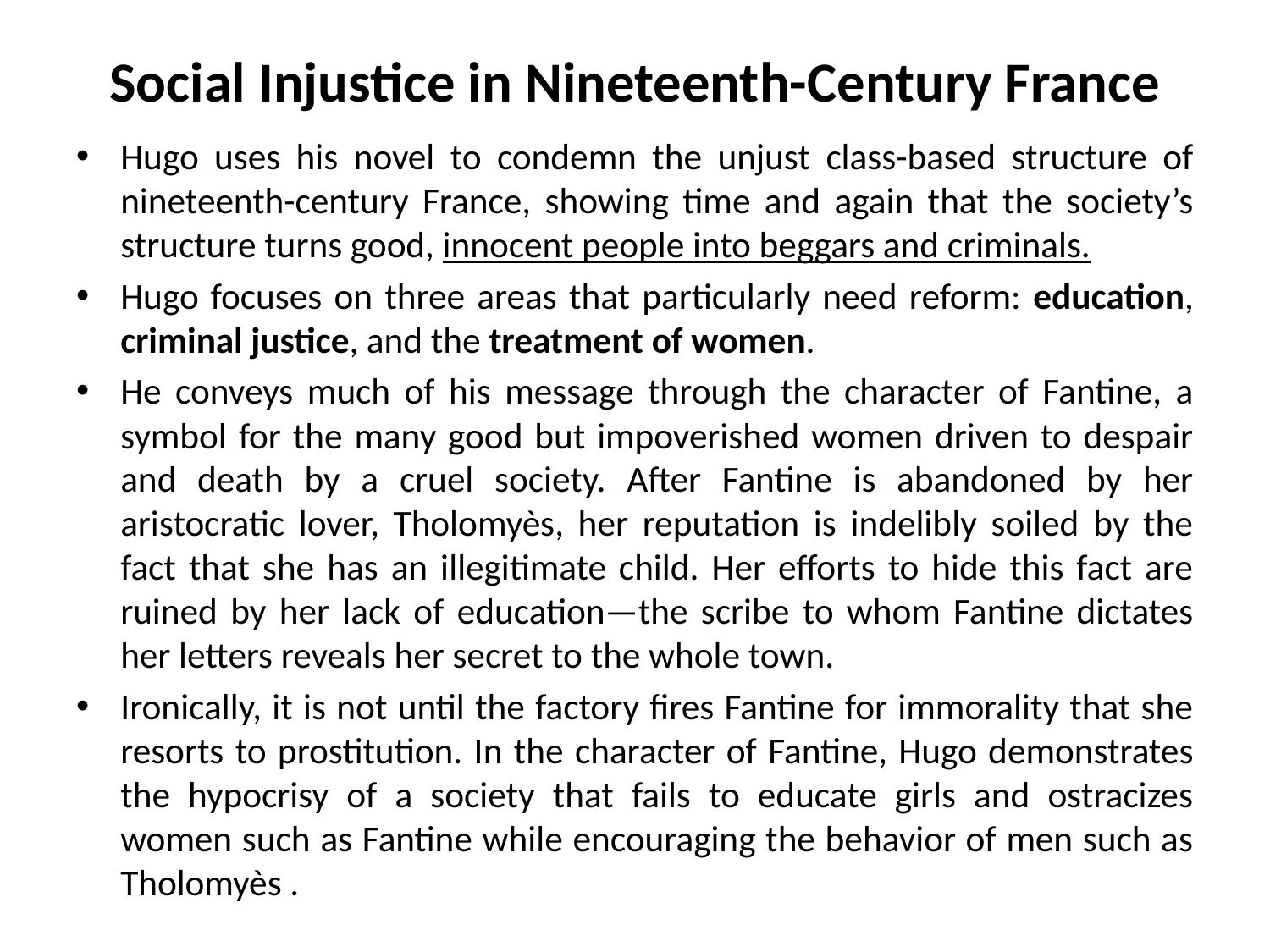

# Social Injustice in Nineteenth-Century France
Hugo uses his novel to condemn the unjust class-based structure of nineteenth-century France, showing time and again that the society’s structure turns good, innocent people into beggars and criminals.
Hugo focuses on three areas that particularly need reform: education, criminal justice, and the treatment of women.
He conveys much of his message through the character of Fantine, a symbol for the many good but impoverished women driven to despair and death by a cruel society. After Fantine is abandoned by her aristocratic lover, Tholomyès, her reputation is indelibly soiled by the fact that she has an illegitimate child. Her efforts to hide this fact are ruined by her lack of education—the scribe to whom Fantine dictates her letters reveals her secret to the whole town.
Ironically, it is not until the factory fires Fantine for immorality that she resorts to prostitution. In the character of Fantine, Hugo demonstrates the hypocrisy of a society that fails to educate girls and ostracizes women such as Fantine while encouraging the behavior of men such as Tholomyès .